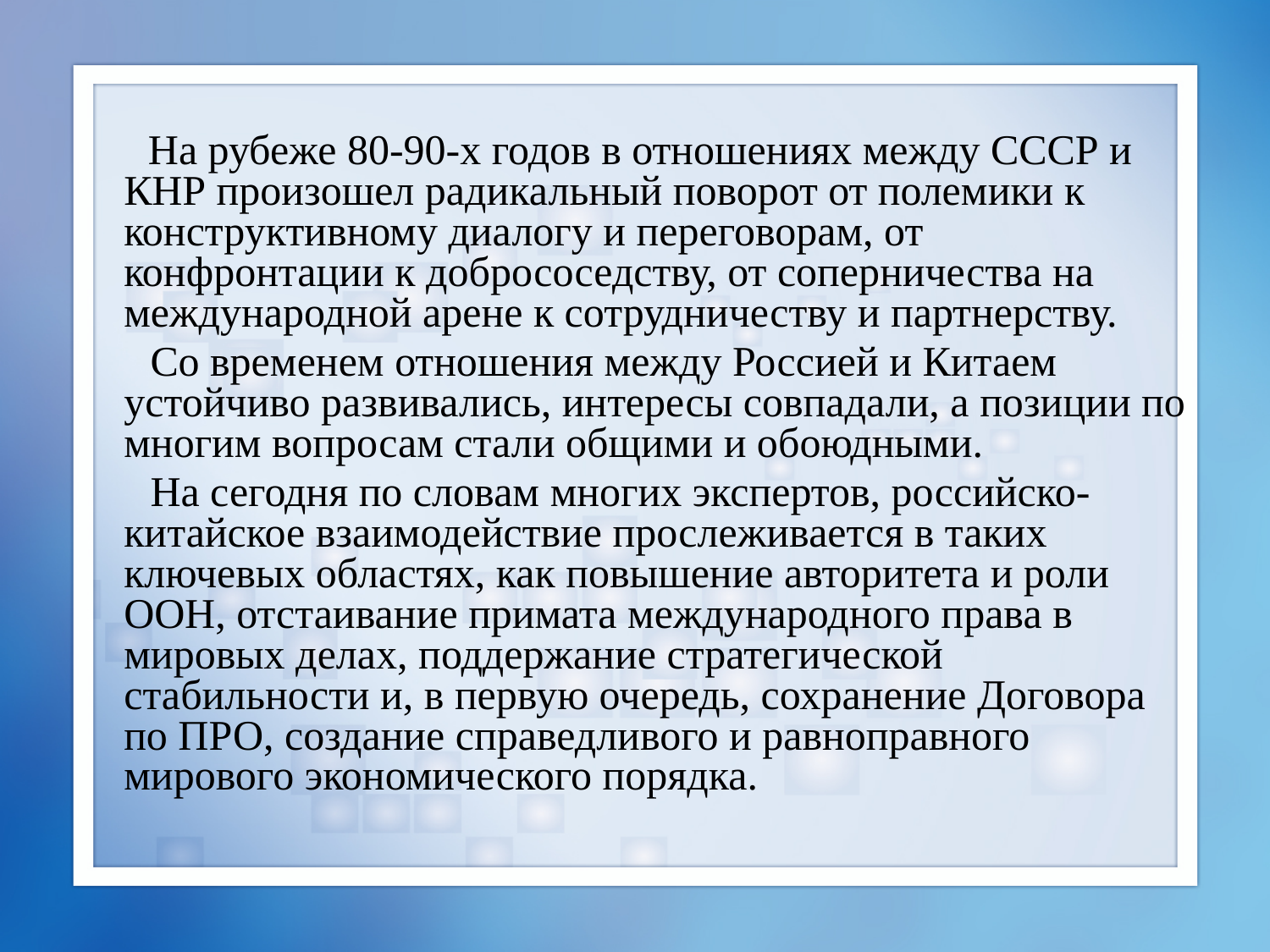

На рубеже 80-90-х годов в отношениях между СССР и КНР произошел радикальный поворот от полемики к конструктивному диалогу и переговорам, от конфронтации к добрососедству, от соперничества на международной арене к сотрудничеству и партнерству.
       Со временем отношения между Россией и Китаем устойчиво развивались, интересы совпадали, а позиции по многим вопросам стали общими и обоюдными.
       На сегодня по словам многих экспертов, российско-китайское взаимодействие прослеживается в таких ключевых областях, как повышение авторитета и роли ООН, отстаивание примата международного права в мировых делах, поддержание стратегической стабильности и, в первую очередь, сохранение Договора по ПРО, создание справедливого и равноправного мирового экономического порядка.